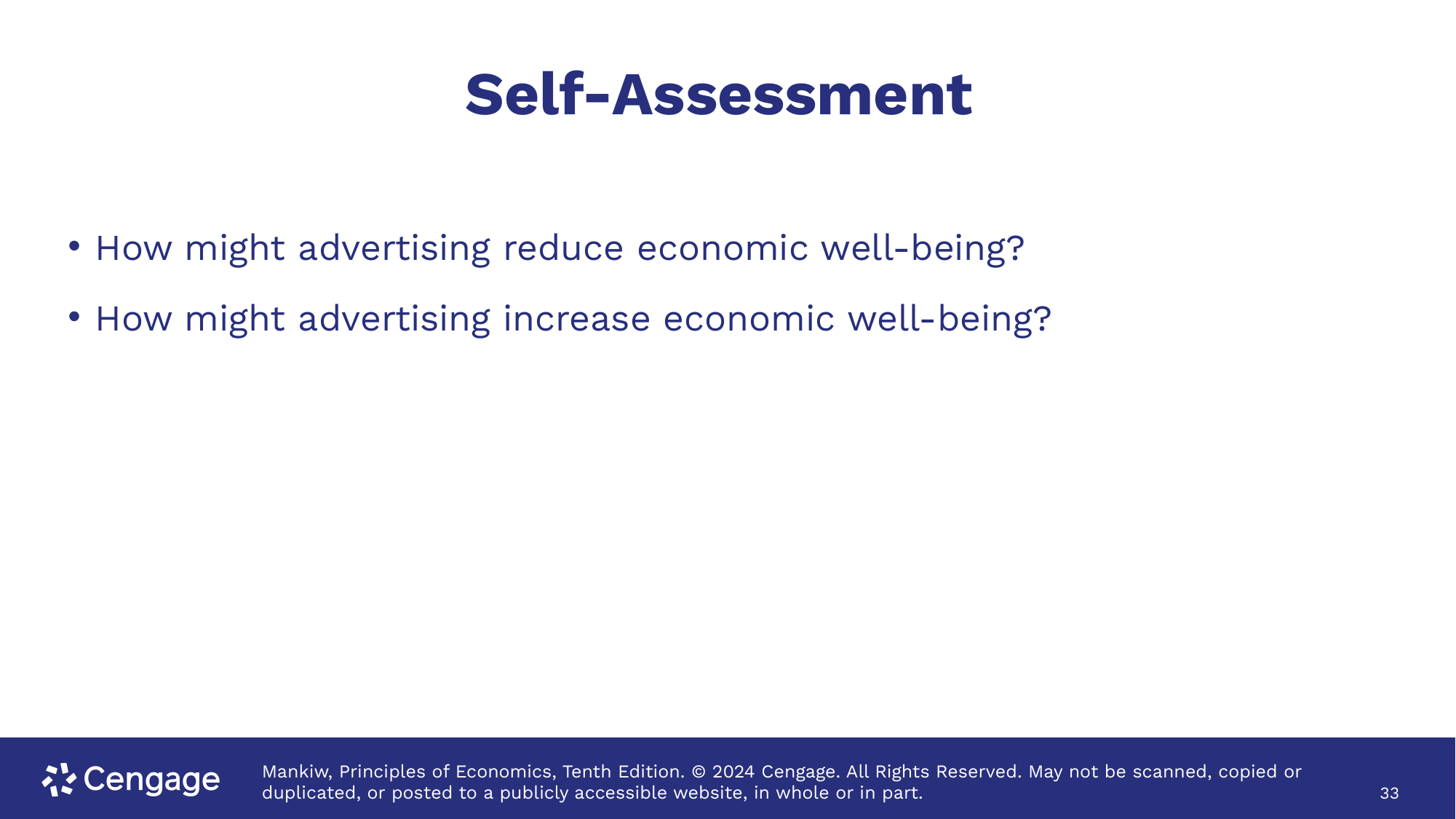

# Self-Assessment
How might advertising reduce economic well-being?
How might advertising increase economic well-being?